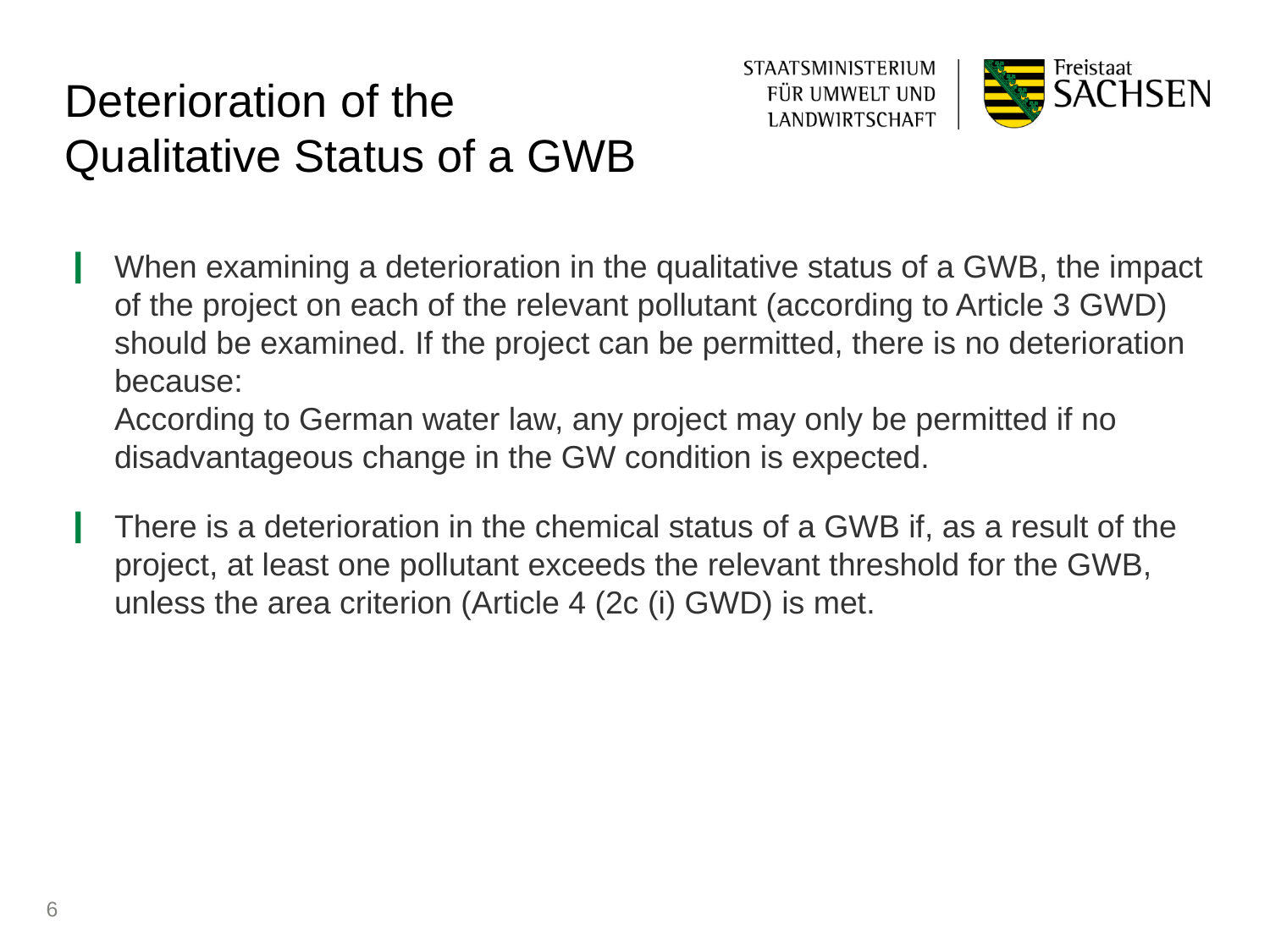

# Deterioration of the Qualitative Status of a GWB
When examining a deterioration in the qualitative status of a GWB, the impact of the project on each of the relevant pollutant (according to Article 3 GWD) should be examined. If the project can be permitted, there is no deterioration because:
According to German water law, any project may only be permitted if no disadvantageous change in the GW condition is expected.
There is a deterioration in the chemical status of a GWB if, as a result of the project, at least one pollutant exceeds the relevant threshold for the GWB, unless the area criterion (Article 4 (2c (i) GWD) is met.